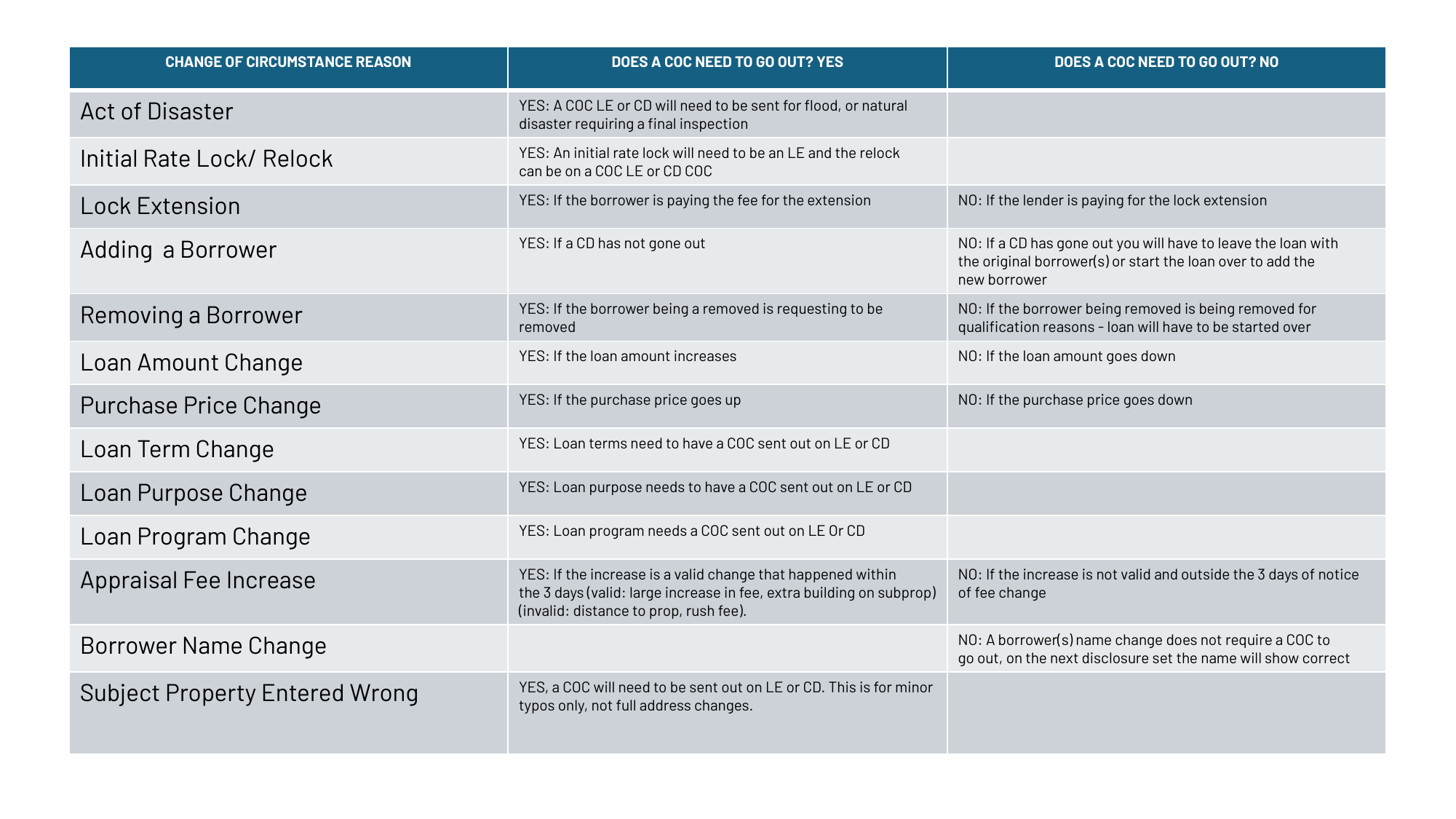

| CHANGE OF CIRCUMSTANCE REASON | DOES A COC NEED TO GO OUT? YES | DOES A COC NEED TO GO OUT? NO |
| --- | --- | --- |
| Act of Disaster | YES: A COC LE or CD will need to be sent for flood, or natural disaster requiring a final inspection |  |
| Initial Rate Lock/ Relock | YES: An initial rate lock will need to be an LE and the relock can be on a COC LE or CD COC |  |
| Lock Extension | YES: If the borrower is paying the fee for the extension | NO: If the lender is paying for the lock extension |
| Adding a Borrower | YES: If a CD has not gone out | NO: If a CD has gone out you will have to leave the loan with the original borrower(s) or start the loan over to add the new borrower |
| Removing a Borrower | YES: If the borrower being a removed is requesting to be removed | NO: If the borrower being removed is being removed for qualification reasons - loan will have to be started over |
| Loan Amount Change | YES: If the loan amount increases | NO: If the loan amount goes down |
| Purchase Price Change | YES: If the purchase price goes up | NO: If the purchase price goes down |
| Loan Term Change | YES: Loan terms need to have a COC sent out on LE or CD |  |
| Loan Purpose Change | YES: Loan purpose needs to have a COC sent out on LE or CD |  |
| Loan Program Change | YES: Loan program needs a COC sent out on LE Or CD |  |
| Appraisal Fee Increase | YES: If the increase is a valid change that happened within the 3 days (valid: large increase in fee, extra building on subprop) (invalid: distance to prop, rush fee). | NO: If the increase is not valid and outside the 3 days of notice of fee change |
| Borrower Name Change |  | NO: A borrower(s) name change does not require a COC to go out, on the next disclosure set the name will show correct |
| Subject Property Entered Wrong | YES, a COC will need to be sent out on LE or CD. This is for minor typos only, not full address changes. |  |